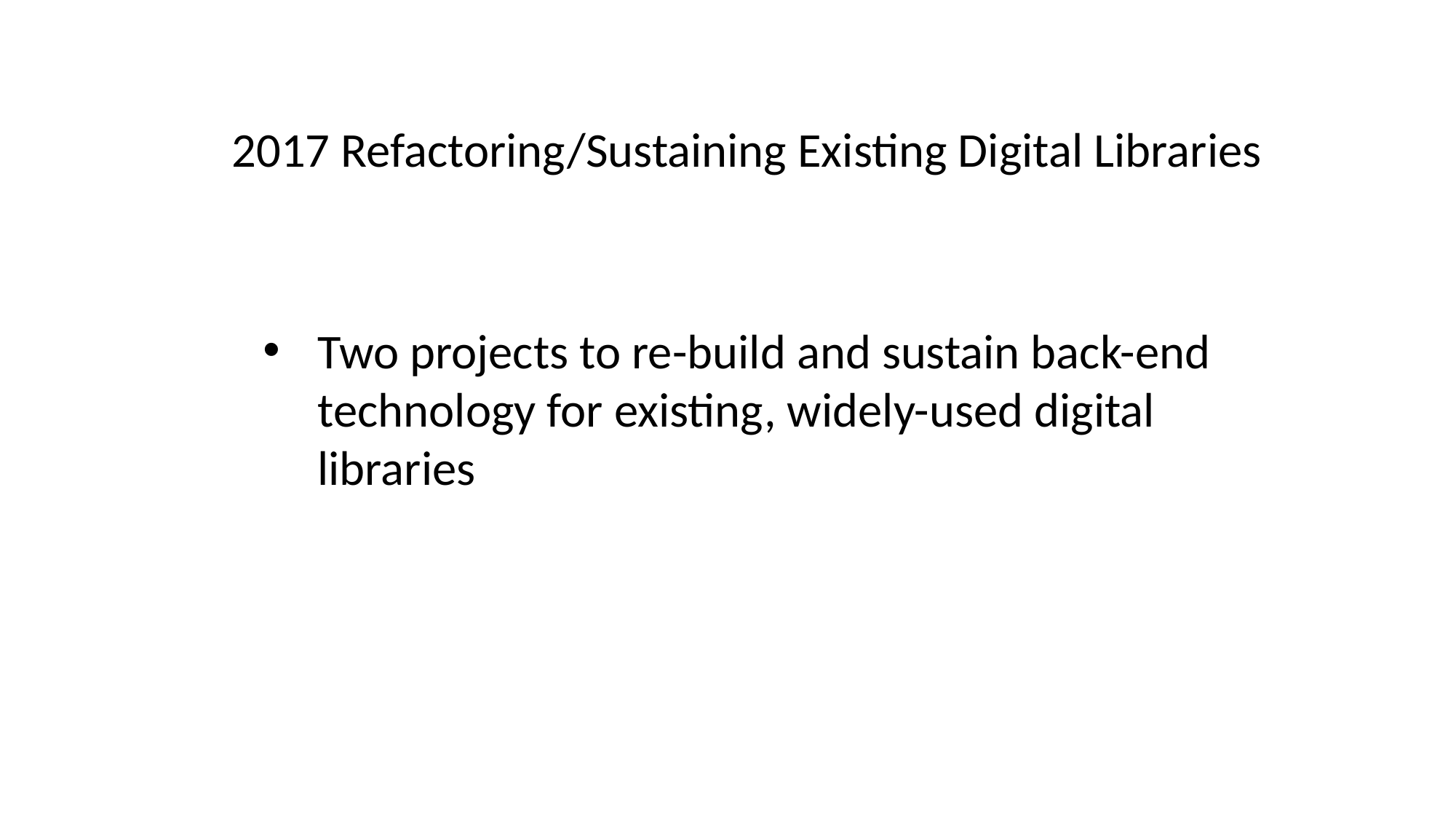

2017 Refactoring/Sustaining Existing Digital Libraries
Two projects to re-build and sustain back-end technology for existing, widely-used digital libraries